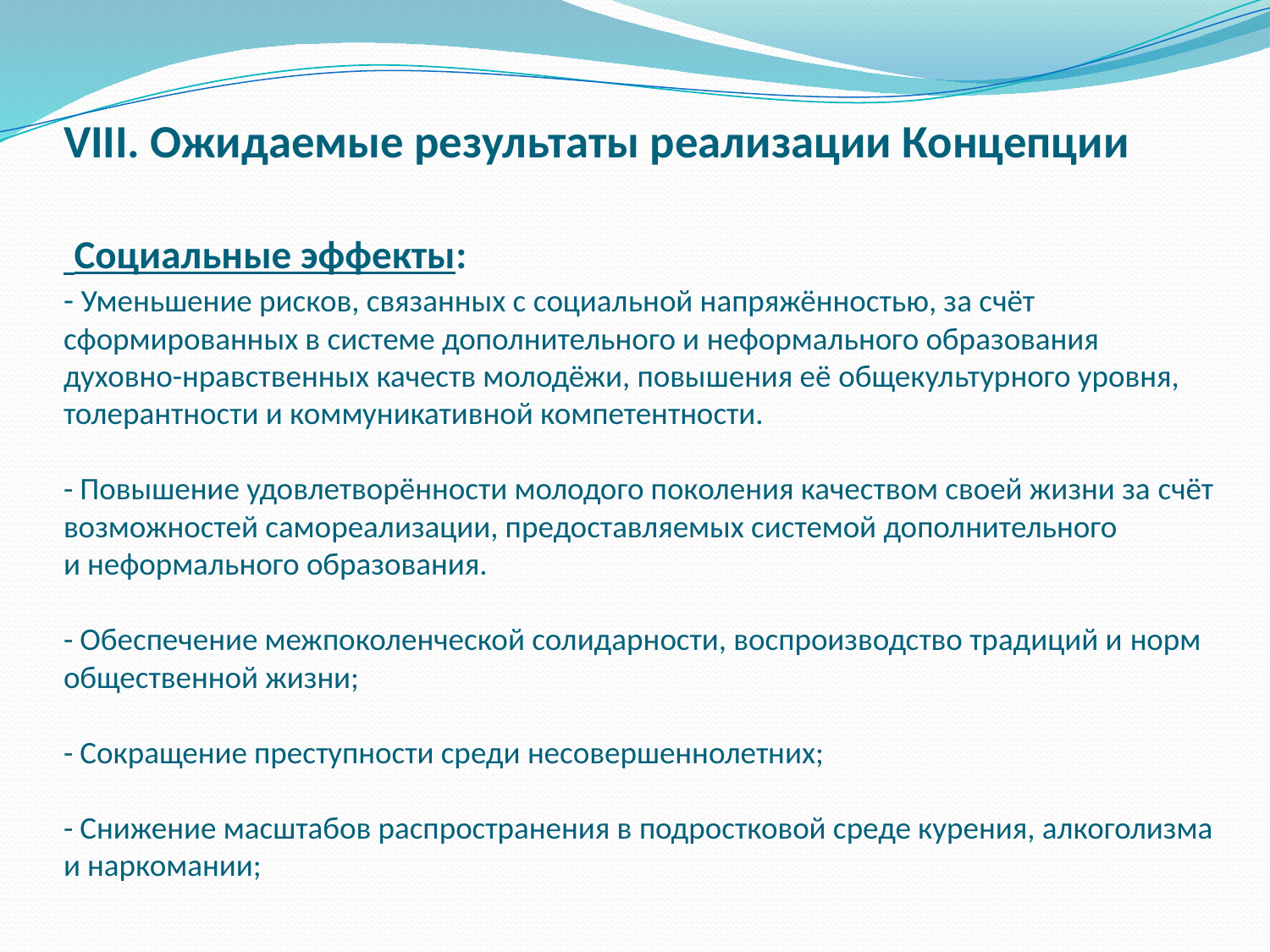

# VIII. Ожидаемые результаты реализации Концепции Социальные эффекты: - Уменьшение рисков, связанных с социальной напряжённостью, за счёт сформированных в системе дополнительного и неформального образования духовно-нравственных качеств молодёжи, повышения её общекультурного уровня, толерантности и коммуникативной компетентности. - Повышение удовлетворённости молодого поколения качеством своей жизни за счёт возможностей самореализации, предоставляемых системой дополнительного и неформального образования. - Обеспечение межпоколенческой солидарности, воспроизводство традиций и норм общественной жизни; - Сокращение преступности среди несовершеннолетних; - Снижение масштабов распространения в подростковой среде курения, алкоголизма и наркомании;